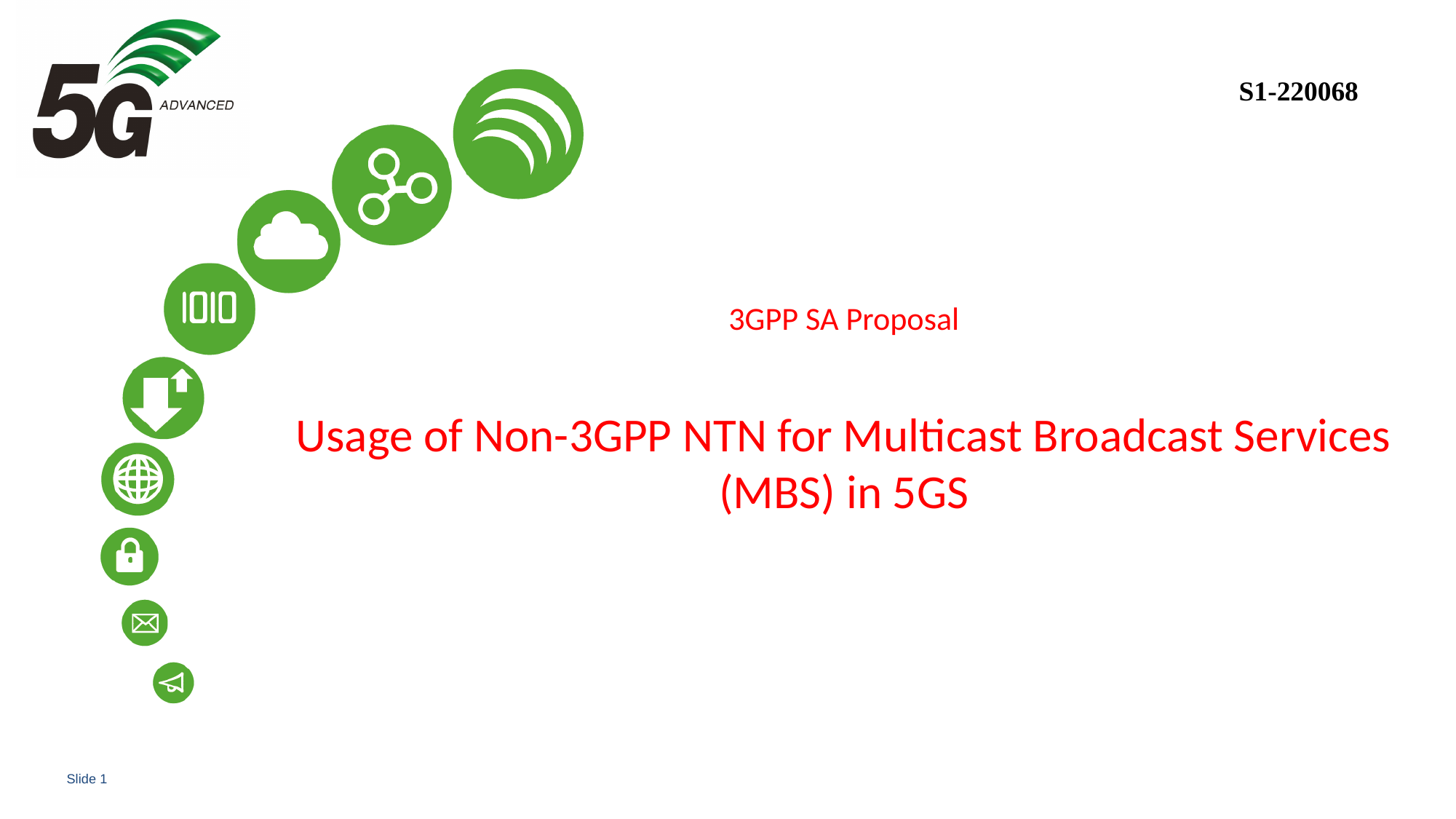

S1-220068
# 3GPP SA Proposal c Usage of Non-3GPP NTN for Multicast Broadcast Services (MBS) in 5GS